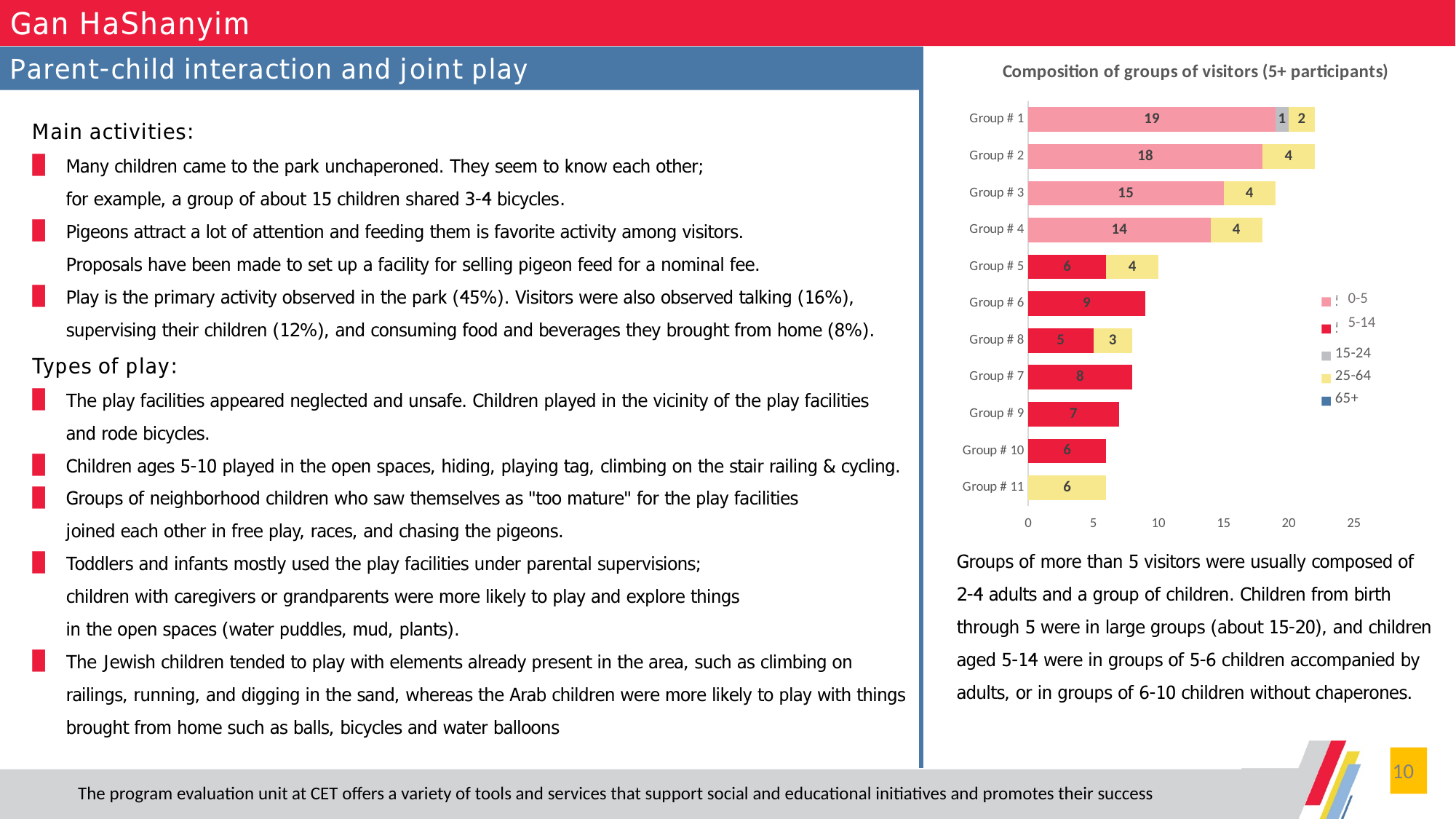

Gan HaShanyim
Parent-child interaction and joint play

### Chart: Composition of groups of visitors (5+ participants)

| Category | לידה עד 5 | ילדים 5-14 | 15-24 | 25-64 | 65+ |
|---|---|---|---|---|---|
| Group # 11 | None | None | None | 6.0 | None |
| Group # 10 | None | 6.0 | None | None | None |
| Group # 9 | None | 7.0 | None | None | None |
| Group # 7 | None | 8.0 | None | None | None |
| Group # 8 | None | 5.0 | None | 3.0 | None |
| Group # 6 | None | 9.0 | None | None | None |
| Group # 5 | None | 6.0 | None | 4.0 | None |
| Group # 4 | 14.0 | None | None | 4.0 | None |
| Group # 3 | 15.0 | None | None | 4.0 | None |
| Group # 2 | 18.0 | None | None | 4.0 | None |
| Group # 1 | 19.0 | None | 1.0 | 2.0 | None |
Main activities:
Many children came to the park unchaperoned. They seem to know each other;
for example, a group of about 15 children shared 3-4 bicycles.
Pigeons attract a lot of attention and feeding them is favorite activity among visitors.
Proposals have been made to set up a facility for selling pigeon feed for a nominal fee.
Play is the primary activity observed in the park (45%). Visitors were also observed talking (16%), supervising their children (12%), and consuming food and beverages they brought from home (8%).
Types of play:
The play facilities appeared neglected and unsafe. Children played in the vicinity of the play facilities
and rode bicycles.
Children ages 5-10 played in the open spaces, hiding, playing tag, climbing on the stair railing & cycling.
Groups of neighborhood children who saw themselves as "too mature" for the play facilities
joined each other in free play, races, and chasing the pigeons.
Toddlers and infants mostly used the play facilities under parental supervisions;
children with caregivers or grandparents were more likely to play and explore things
in the open spaces (water puddles, mud, plants).
The Jewish children tended to play with elements already present in the area, such as climbing on railings, running, and digging in the sand, whereas the Arab children were more likely to play with things brought from home such as balls, bicycles and water balloons
0-5
5-14
Groups of more than 5 visitors were usually composed of 2-4 adults and a group of children. Children from birth through 5 were in large groups (about 15-20), and children aged 5-14 were in groups of 5-6 children accompanied by adults, or in groups of 6-10 children without chaperones.
10